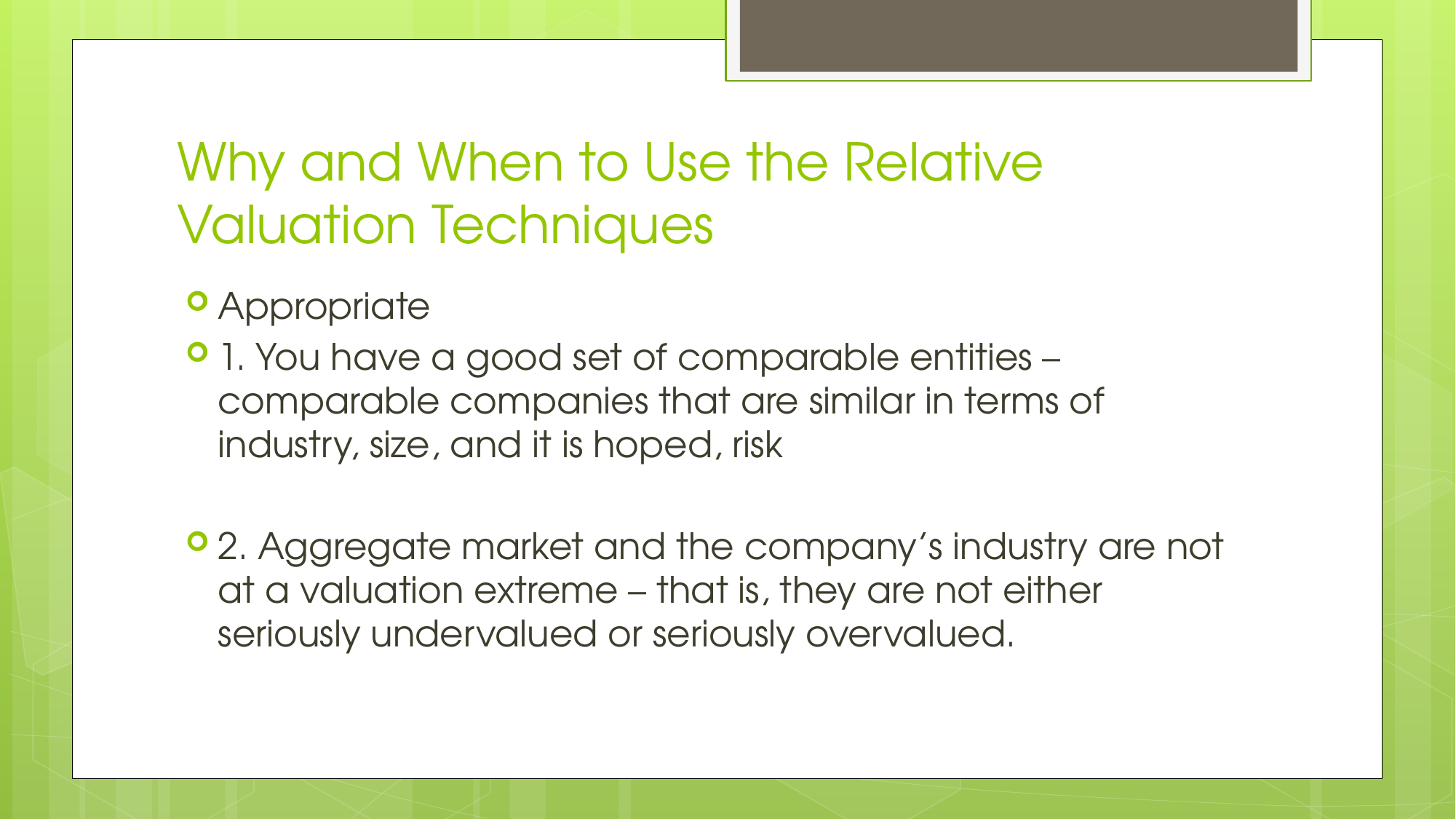

# Why and When to Use the Relative Valuation Techniques
Appropriate
1. You have a good set of comparable entities – comparable companies that are similar in terms of industry, size, and it is hoped, risk

2. Aggregate market and the company’s industry are not at a valuation extreme – that is, they are not either seriously undervalued or seriously overvalued.